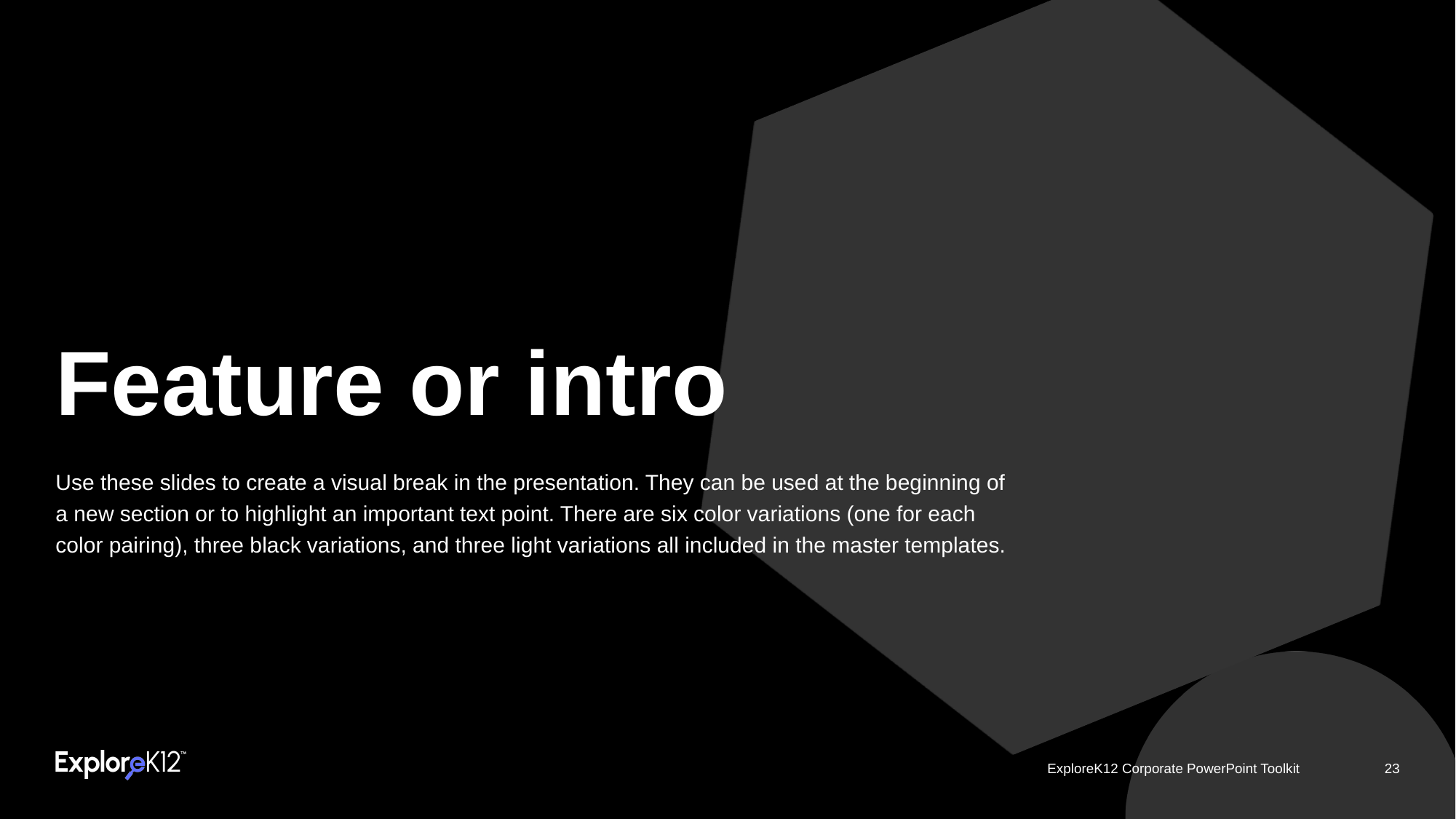

# Feature or intro
Use these slides to create a visual break in the presentation. They can be used at the beginning of a new section or to highlight an important text point. There are six color variations (one for each color pairing), three black variations, and three light variations all included in the master templates.
ExploreK12 Corporate PowerPoint Toolkit
23